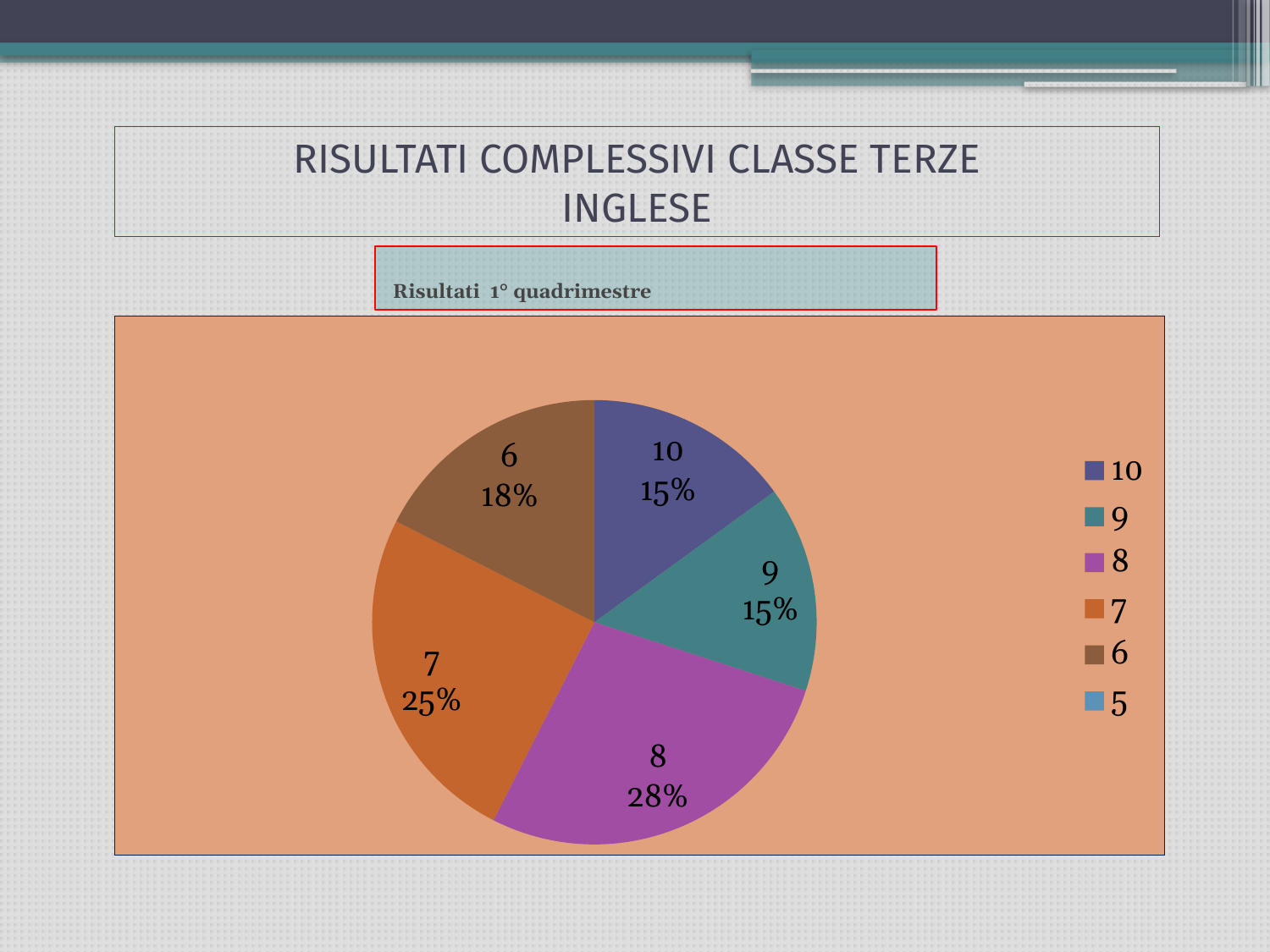

# RISULTATI COMPLESSIVI CLASSE TERZE INGLESE

Risultati  1° quadrimestre

### Chart

| Category | Colonna1 |
|---|---|
| 10 | 6.0 |
| 9 | 6.0 |
| 8 | 11.0 |
| 7 | 10.0 |
| 6 | 7.0 |
| 5 | 0.0 |